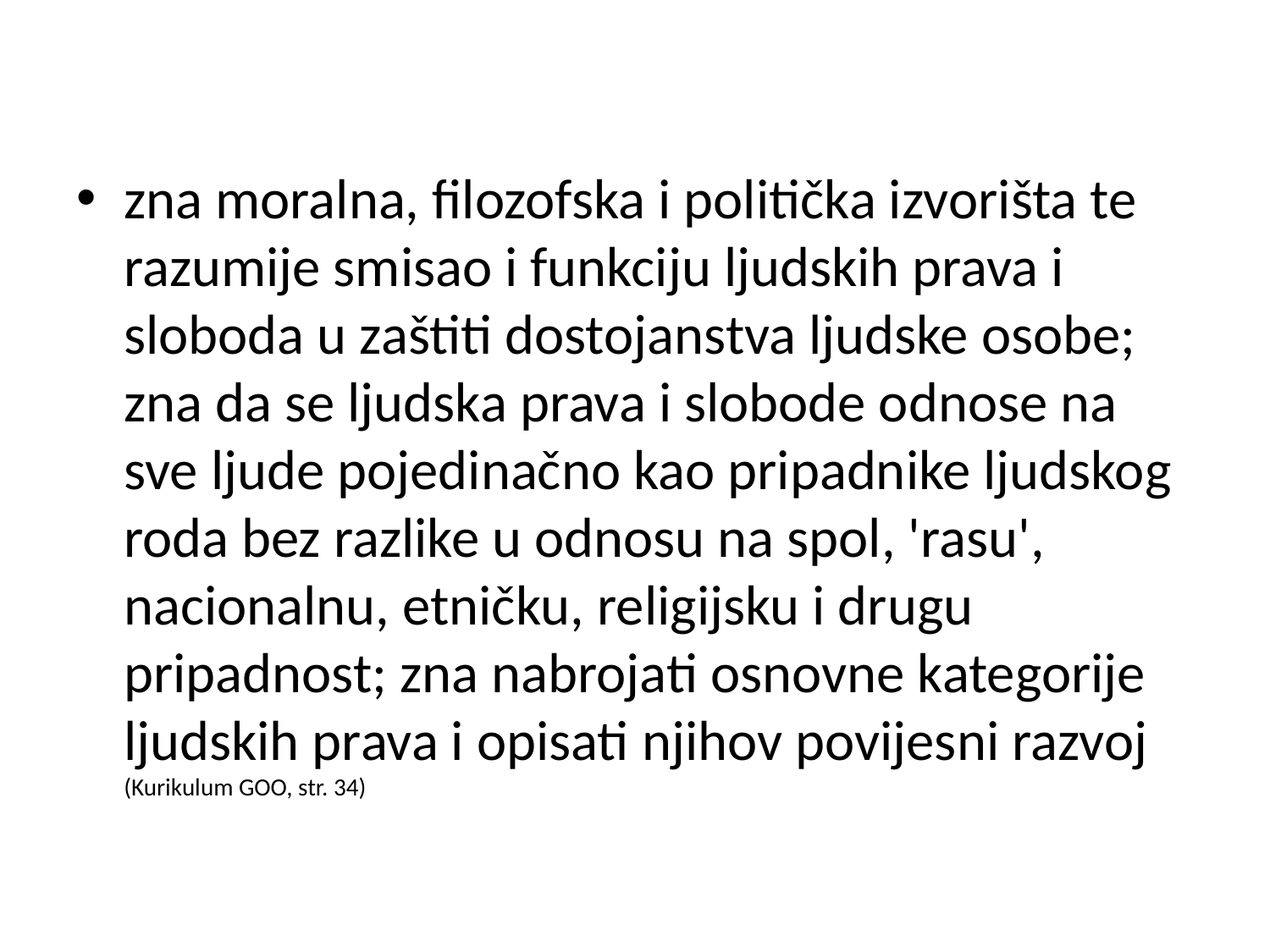

zna moralna, filozofska i politička izvorišta te razumije smisao i funkciju ljudskih prava i sloboda u zaštiti dostojanstva ljudske osobe; zna da se ljudska prava i slobode odnose na sve ljude pojedinačno kao pripadnike ljudskog roda bez razlike u odnosu na spol, 'rasu', nacionalnu, etničku, religijsku i drugu pripadnost; zna nabrojati osnovne kategorije ljudskih prava i opisati njihov povijesni razvoj (Kurikulum GOO, str. 34)